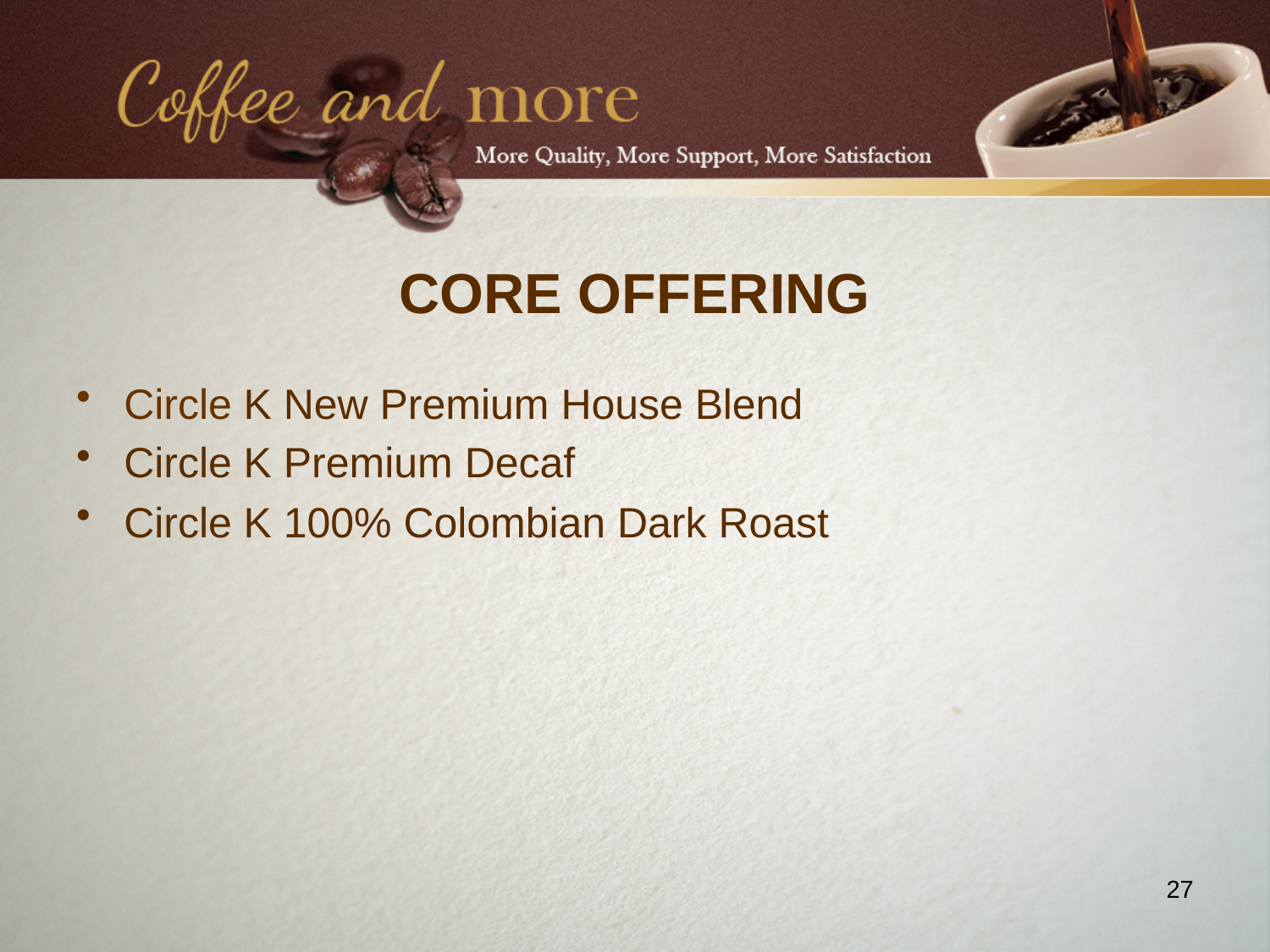

# CORE OFFERING
Circle K New Premium House Blend
Circle K Premium Decaf
Circle K 100% Colombian Dark Roast

27